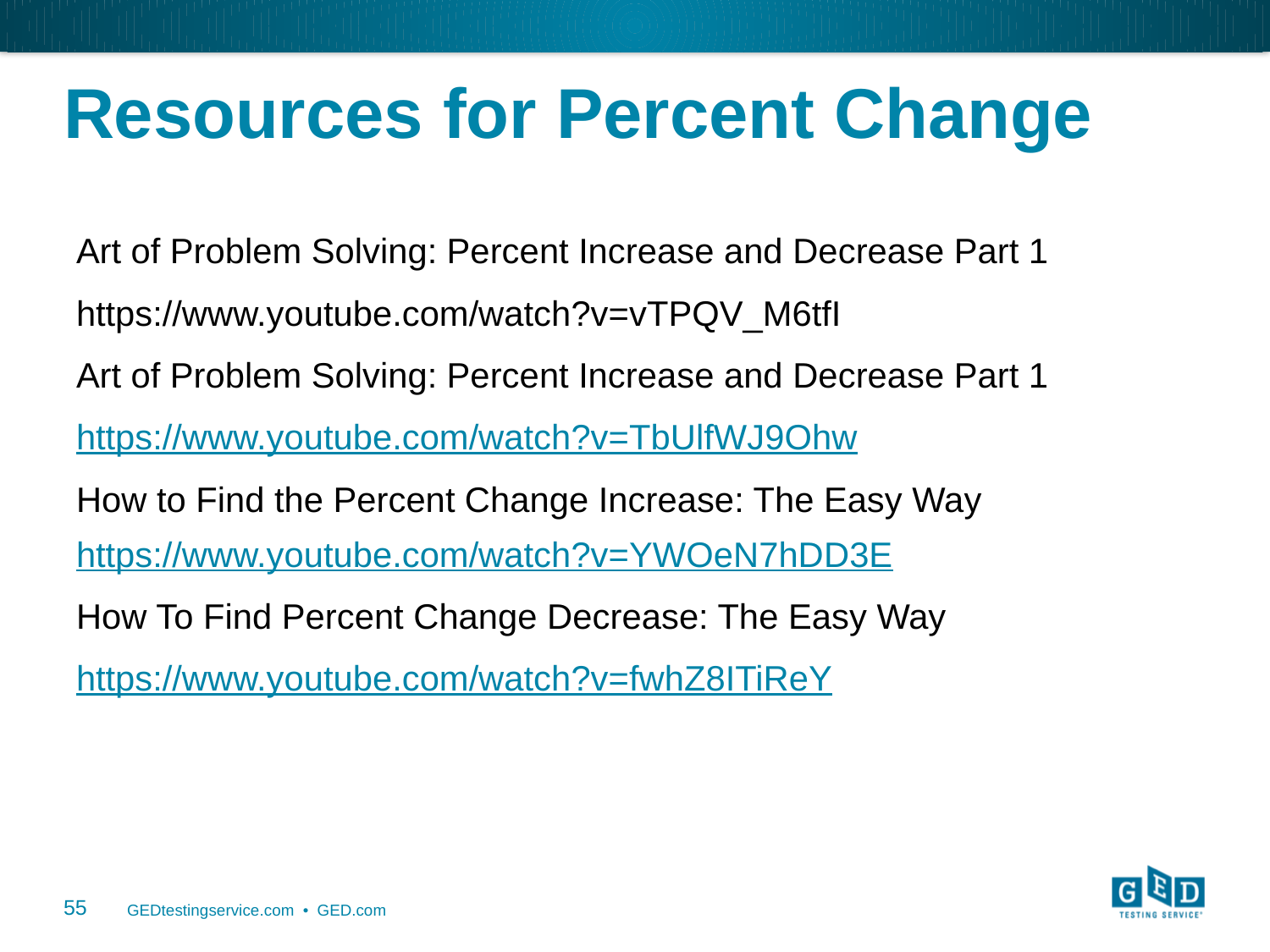

# Resources for Percent Change
Art of Problem Solving: Percent Increase and Decrease Part 1
https://www.youtube.com/watch?v=vTPQV_M6tfI
Art of Problem Solving: Percent Increase and Decrease Part 1
https://www.youtube.com/watch?v=TbUlfWJ9Ohw
How to Find the Percent Change Increase: The Easy Way https://www.youtube.com/watch?v=YWOeN7hDD3E
How To Find Percent Change Decrease: The Easy Way
https://www.youtube.com/watch?v=fwhZ8ITiReY

55